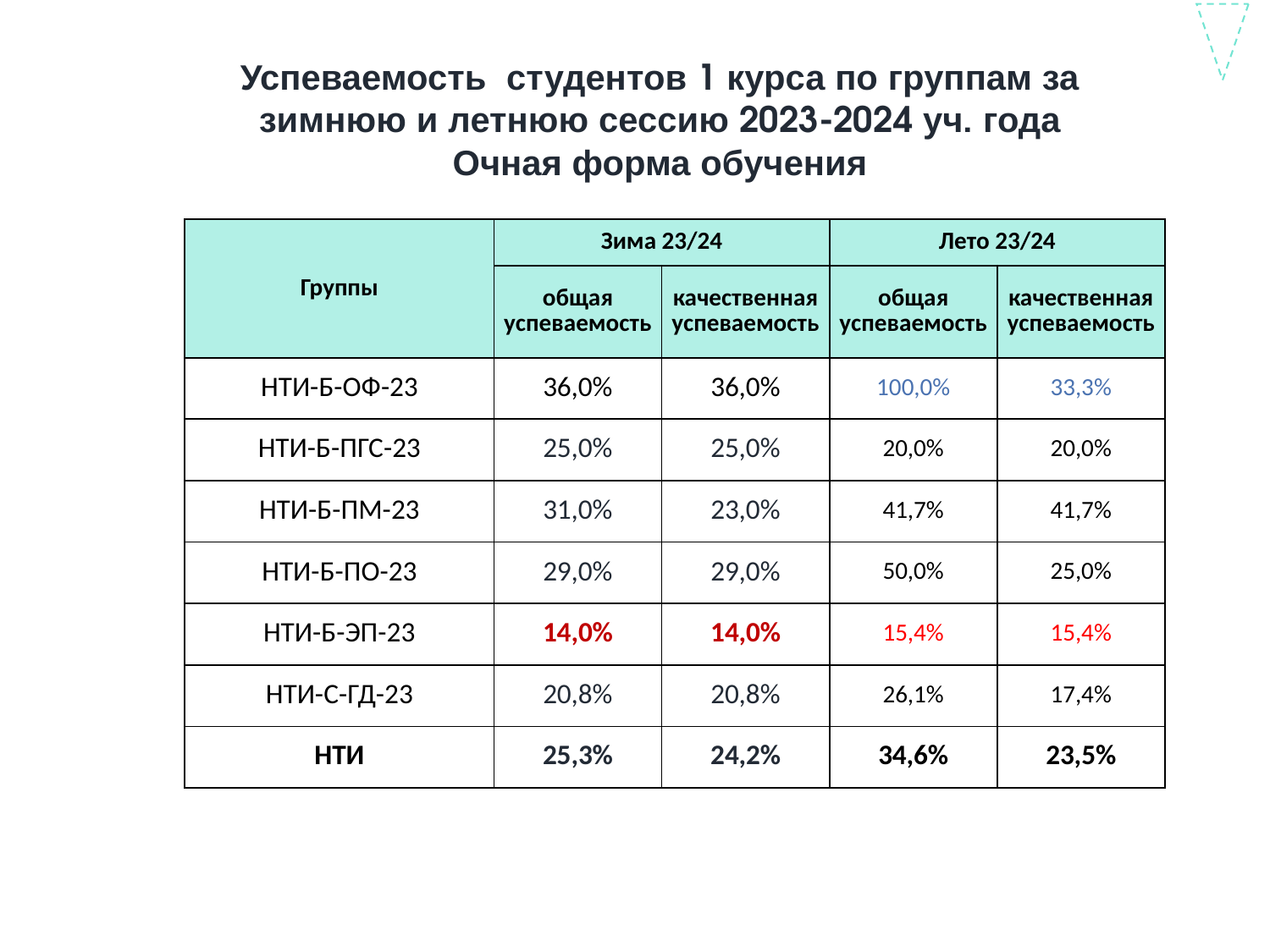

Успеваемость  студентов 1 курса по группам за зимнюю и летнюю сессию 2023-2024 уч. года
Очная форма обучения
| Группы | Зима 23/24 |  | Лето 23/24 |  |
| --- | --- | --- | --- | --- |
|  | общая успеваемость | качественная успеваемость | общая успеваемость | качественная успеваемость |
| НТИ-Б-ОФ-23 | 36,0% | 36,0% | 100,0% | 33,3% |
| НТИ-Б-ПГС-23 | 25,0% | 25,0% | 20,0% | 20,0% |
| НТИ-Б-ПМ-23 | 31,0% | 23,0% | 41,7% | 41,7% |
| НТИ-Б-ПО-23 | 29,0% | 29,0% | 50,0% | 25,0% |
| НТИ-Б-ЭП-23 | 14,0% | 14,0% | 15,4% | 15,4% |
| НТИ-С-ГД-23 | 20,8% | 20,8% | 26,1% | 17,4% |
| НТИ | 25,3% | 24,2% | 34,6% | 23,5% |